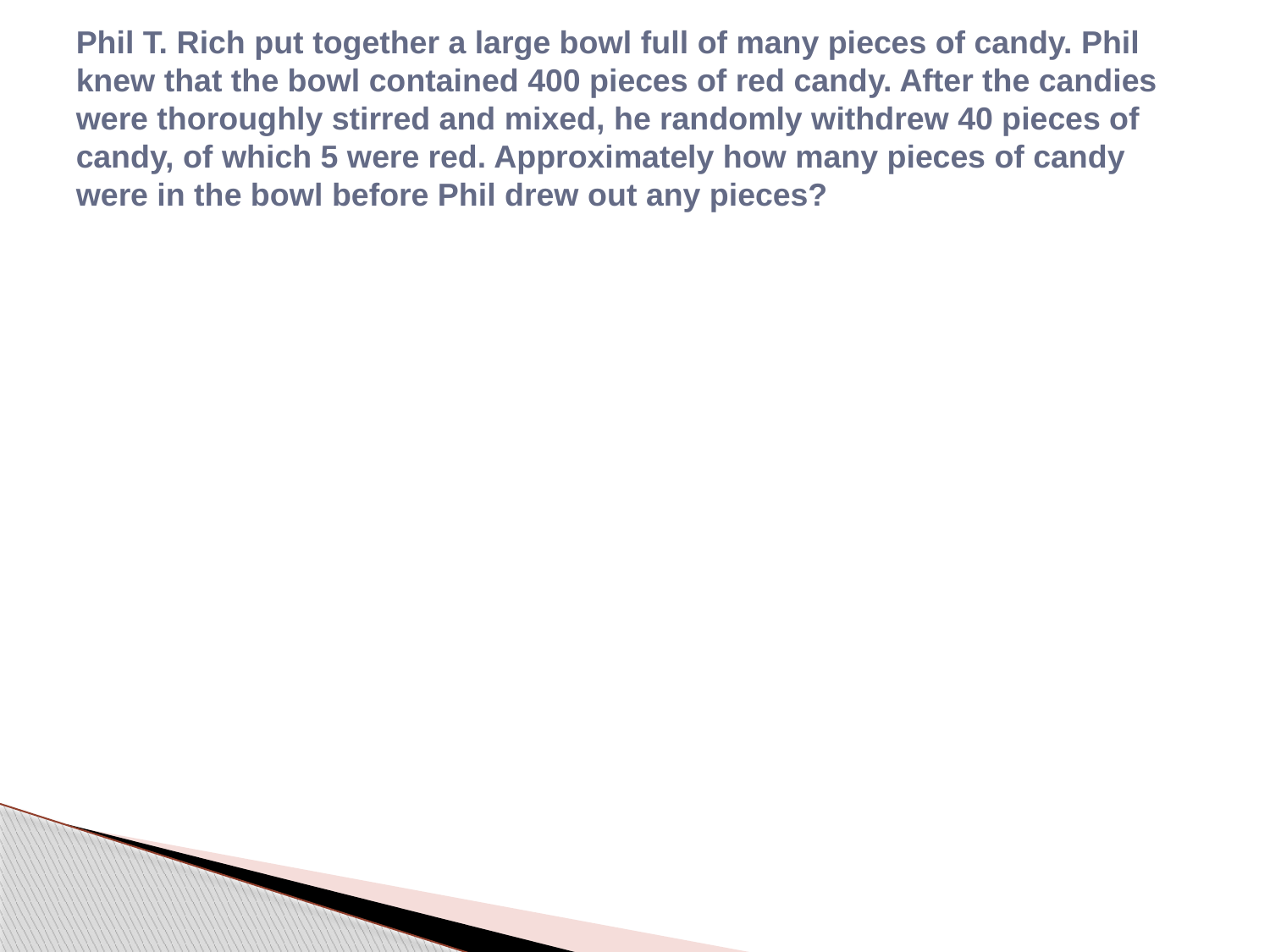

# Phil T. Rich put together a large bowl full of many pieces of candy. Phil knew that the bowl contained 400 pieces of red candy. After the candies were thoroughly stirred and mixed, he randomly withdrew 40 pieces of candy, of which 5 were red. Approximately how many pieces of candy were in the bowl before Phil drew out any pieces?